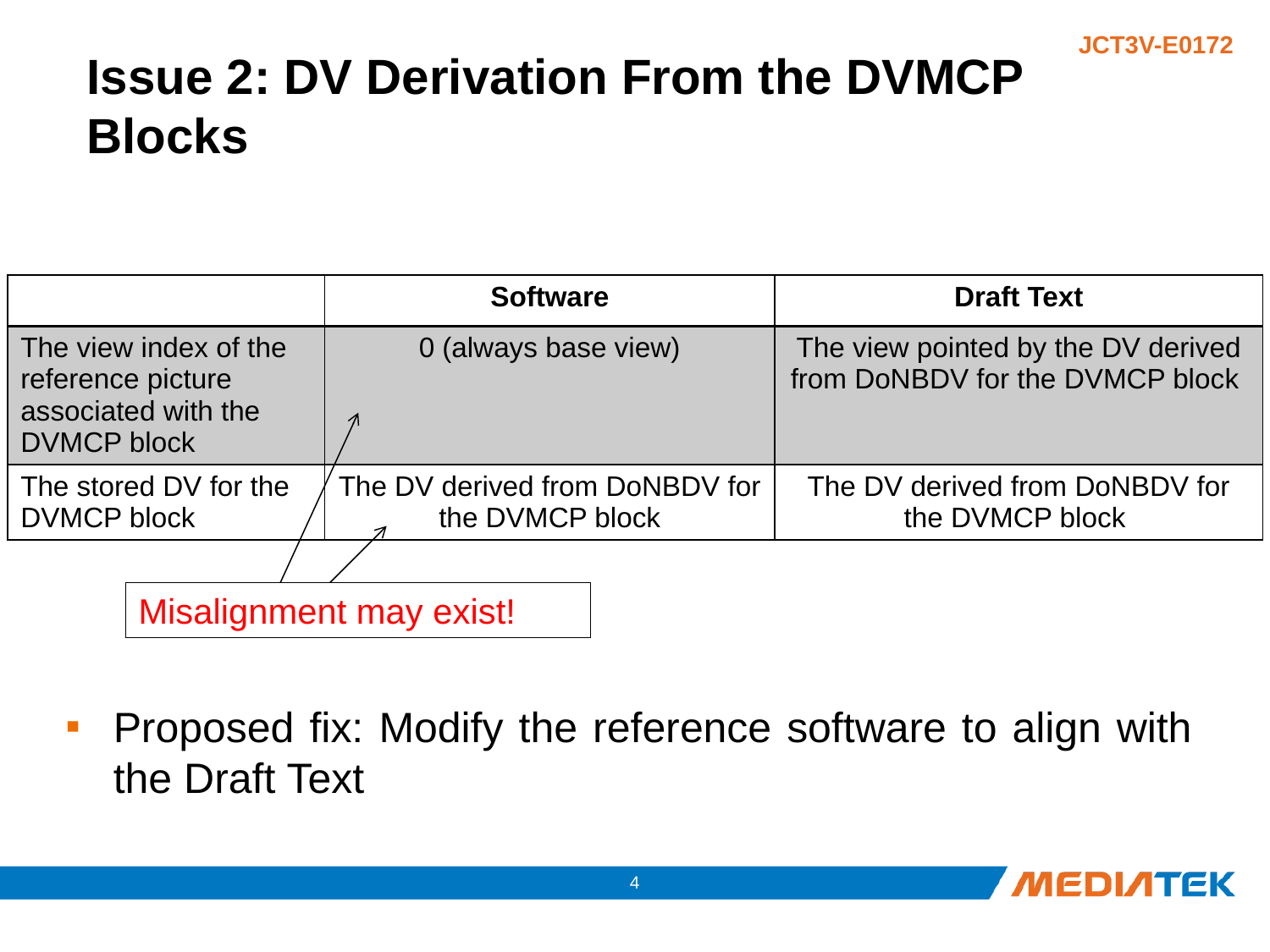

# Issue 2: DV Derivation From the DVMCP Blocks

Proposed fix: Modify the reference software to align with the Draft Text

|  | Software | Draft Text |
| --- | --- | --- |
| The view index of the reference picture associated with the DVMCP block | 0 (always base view) | The view pointed by the DV derived from DoNBDV for the DVMCP block |
| The stored DV for the DVMCP block | The DV derived from DoNBDV for the DVMCP block | The DV derived from DoNBDV for the DVMCP block |
Misalignment may exist!
4